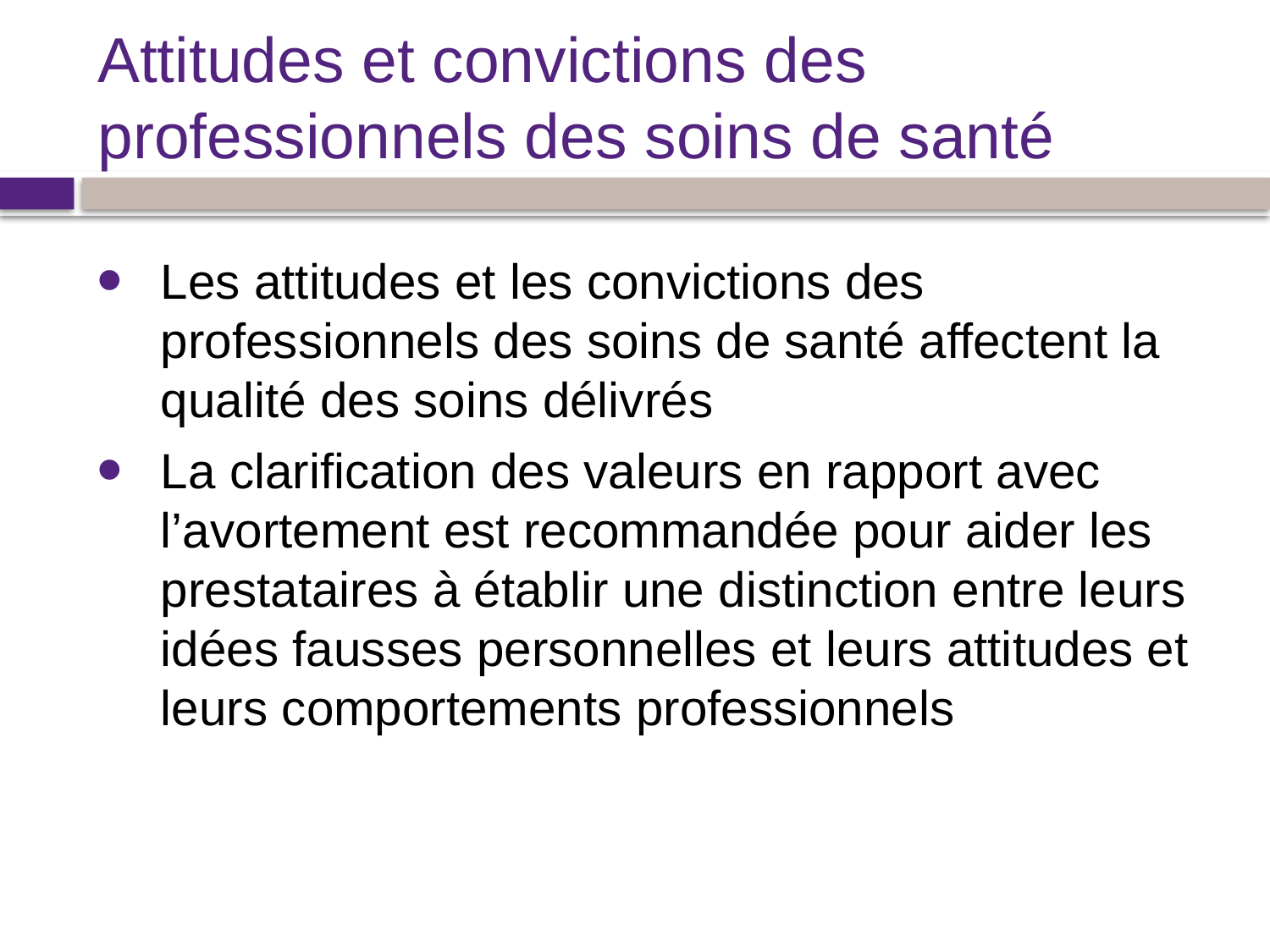

# Attitudes et convictions des professionnels des soins de santé
Les attitudes et les convictions des professionnels des soins de santé affectent la qualité des soins délivrés
La clarification des valeurs en rapport avec l’avortement est recommandée pour aider les prestataires à établir une distinction entre leurs idées fausses personnelles et leurs attitudes et leurs comportements professionnels